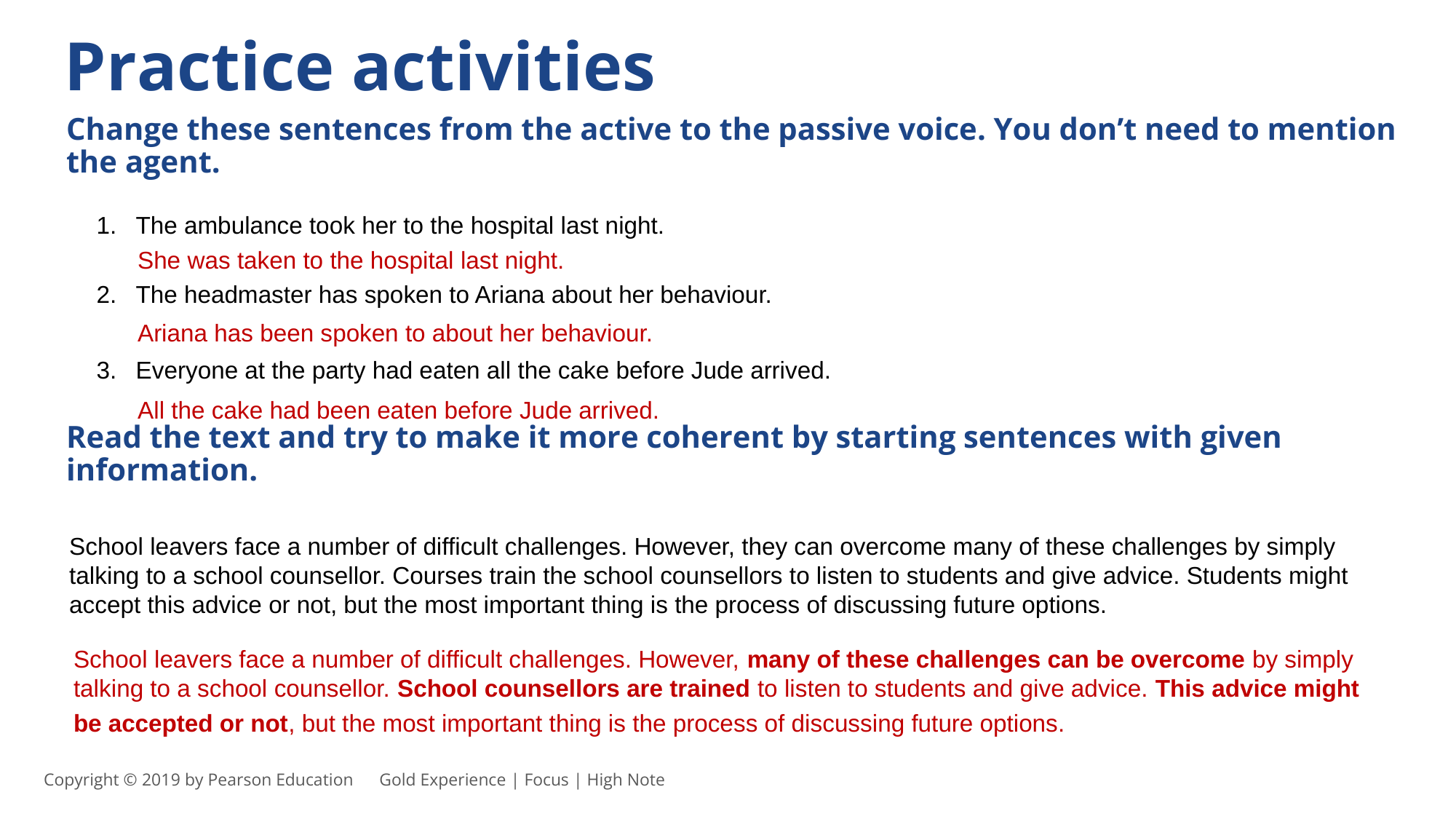

Practice activities
Change these sentences from the active to the passive voice. You don’t need to mention the agent.

The ambulance took her to the hospital last night.
She was taken to the hospital last night.
The headmaster has spoken to Ariana about her behaviour.
Ariana has been spoken to about her behaviour.
Everyone at the party had eaten all the cake before Jude arrived.
All the cake had been eaten before Jude arrived.
Read the text and try to make it more coherent by starting sentences with given information.
School leavers face a number of difficult challenges. However, they can overcome many of these challenges by simply talking to a school counsellor. Courses train the school counsellors to listen to students and give advice. Students might accept this advice or not, but the most important thing is the process of discussing future options.
School leavers face a number of difficult challenges. However, many of these challenges can be overcome by simply talking to a school counsellor. School counsellors are trained to listen to students and give advice. This advice might be accepted or not, but the most important thing is the process of discussing future options.

Copyright © 2019 by Pearson Education      Gold Experience | Focus | High Note